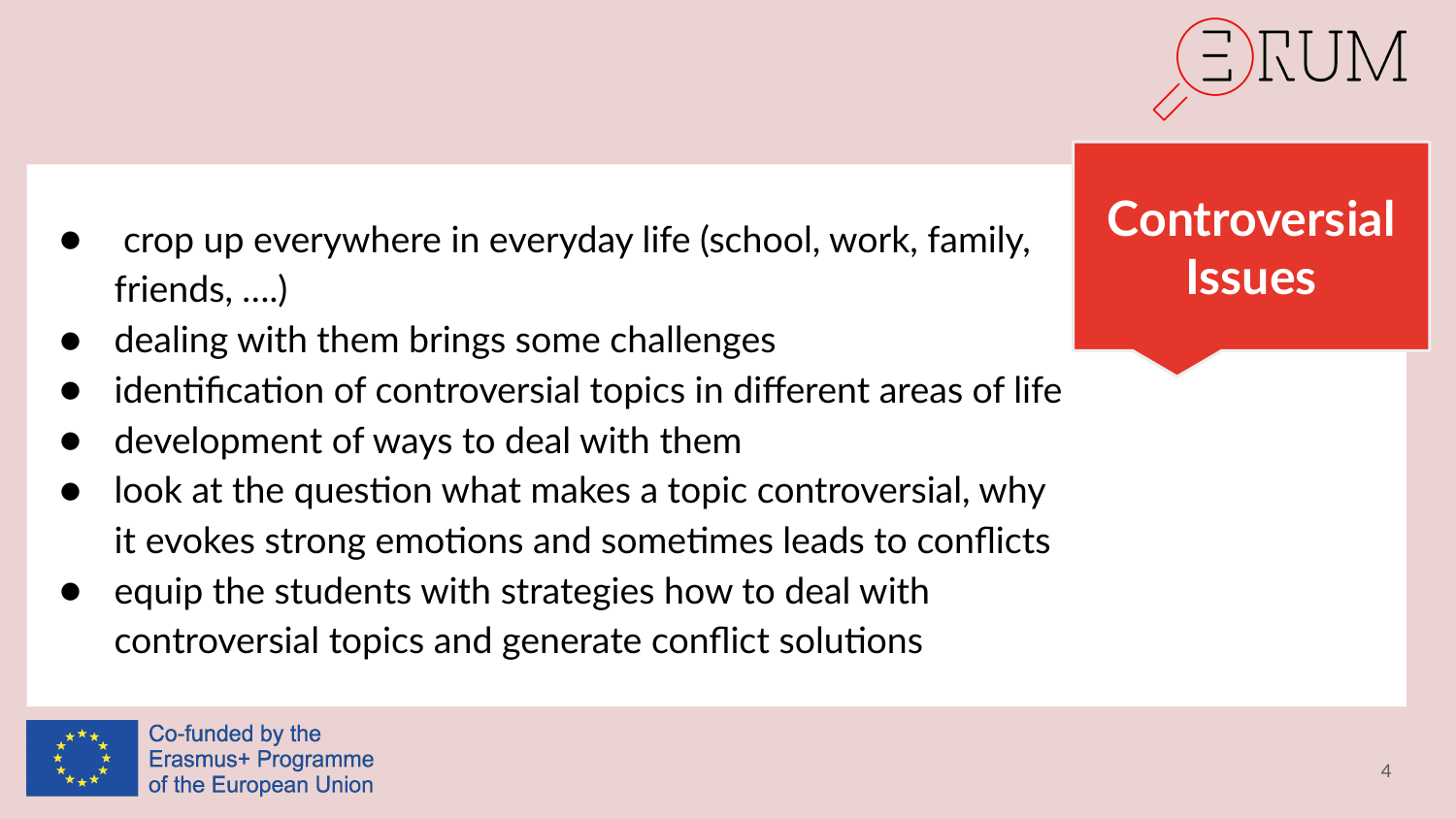

Controversial Issues
 crop up everywhere in everyday life (school, work, family, friends, ….)
dealing with them brings some challenges
identification of controversial topics in different areas of life
development of ways to deal with them
look at the question what makes a topic controversial, why it evokes strong emotions and sometimes leads to conflicts
equip the students with strategies how to deal with controversial topics and generate conflict solutions
4